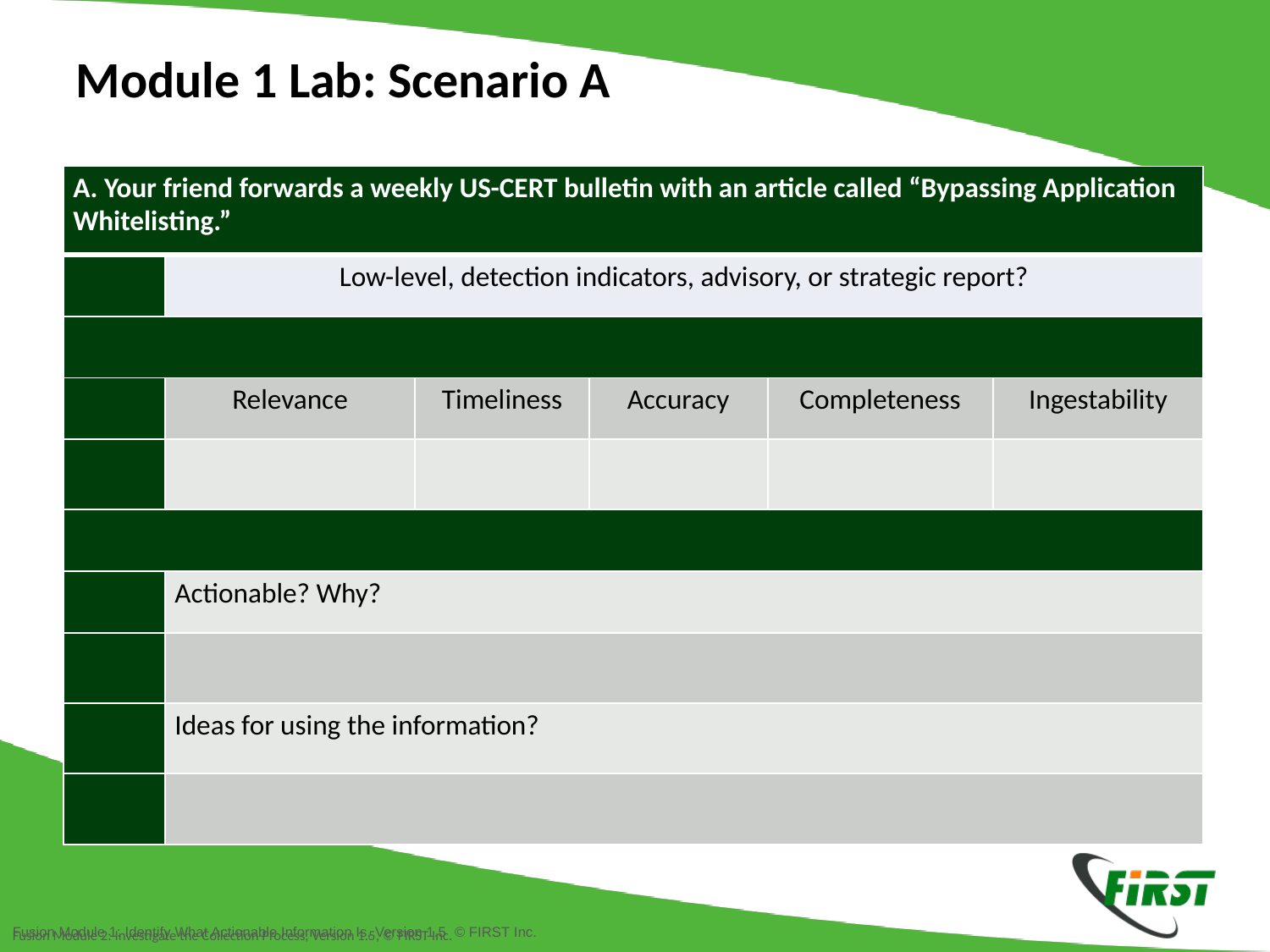

Module 1 Lab: Scenario A
| A. Your friend forwards a weekly US-CERT bulletin with an article called “Bypassing Application Whitelisting.” |  |  |  |  |  |
| --- | --- | --- | --- | --- | --- |
|  | Low-level, detection indicators, advisory, or strategic report? |  |  |  |  |
|  |  |  |  |  |  |
|  | Relevance | Timeliness | Accuracy | Completeness | Ingestability |
|  |  |  |  |  |  |
|  |  |  |  |  |  |
|  | Actionable? Why? |  |  |  |  |
|  |  |  |  |  |  |
|  | Ideas for using the information? |  |  |  |  |
|  |  |  |  |  |  |